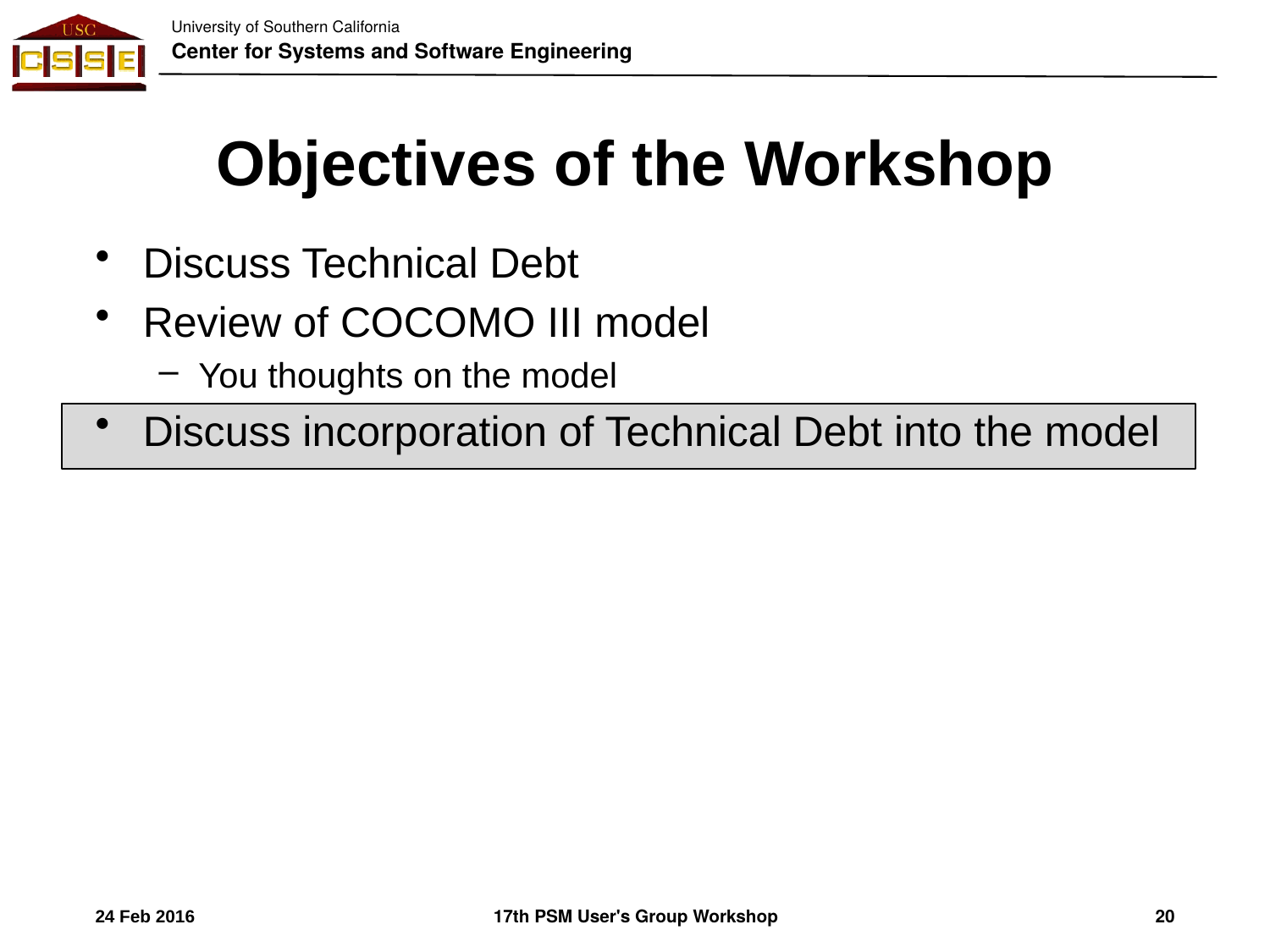

# Objectives of the Workshop
Discuss Technical Debt
Review of COCOMO III model
You thoughts on the model
Discuss incorporation of Technical Debt into the model

24 Feb 2016
20
17th PSM User's Group Workshop